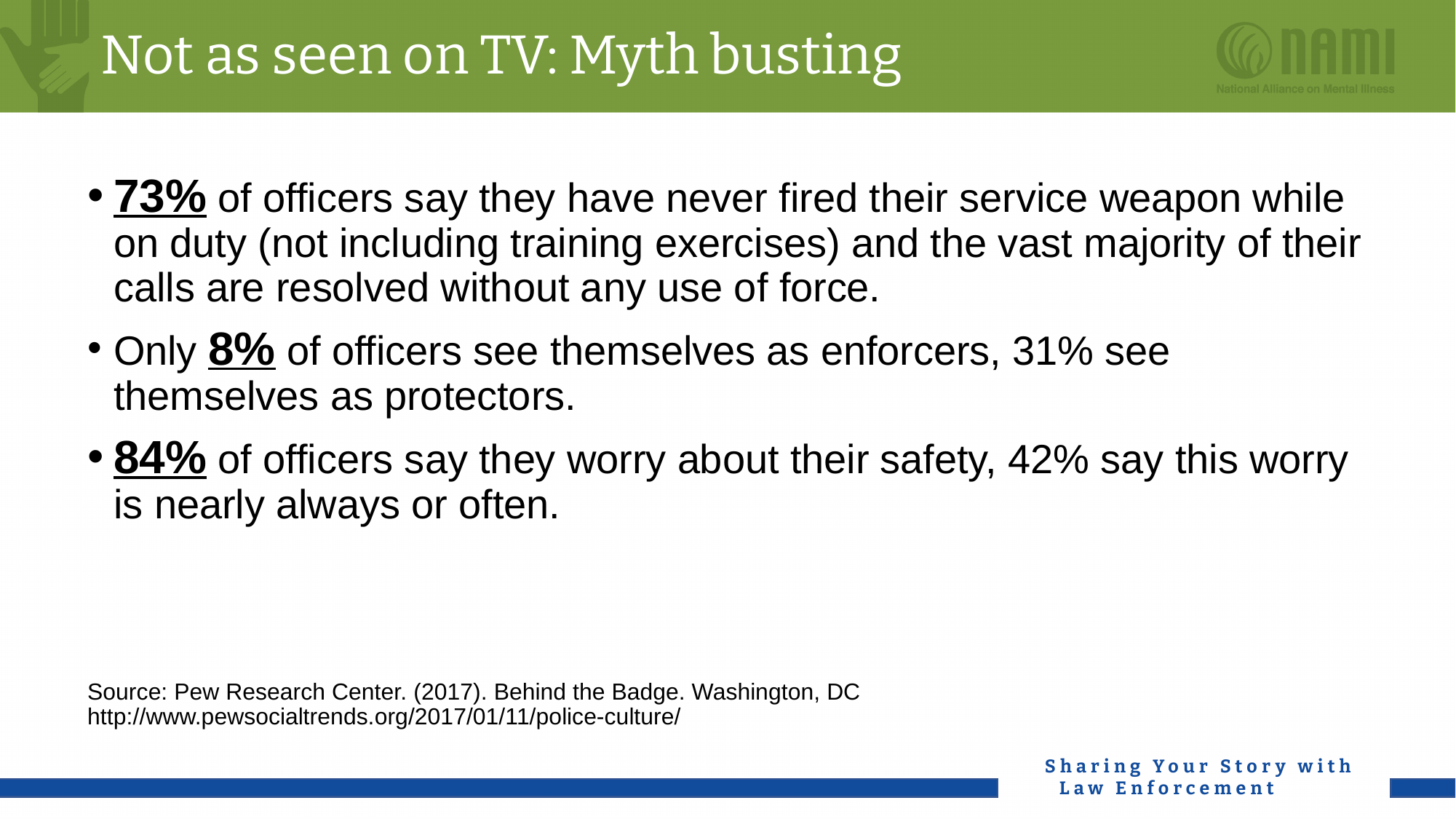

# Not as seen on TV: Myth busting
73% of officers say they have never fired their service weapon while on duty (not including training exercises) and the vast majority of their calls are resolved without any use of force.
Only 8% of officers see themselves as enforcers, 31% see themselves as protectors.
84% of officers say they worry about their safety, 42% say this worry is nearly always or often.

Source: Pew Research Center. (2017). Behind the Badge. Washington, DC  http://www.pewsocialtrends.org/2017/01/11/police-culture/
Sharing Your Story with
Law Enforcement